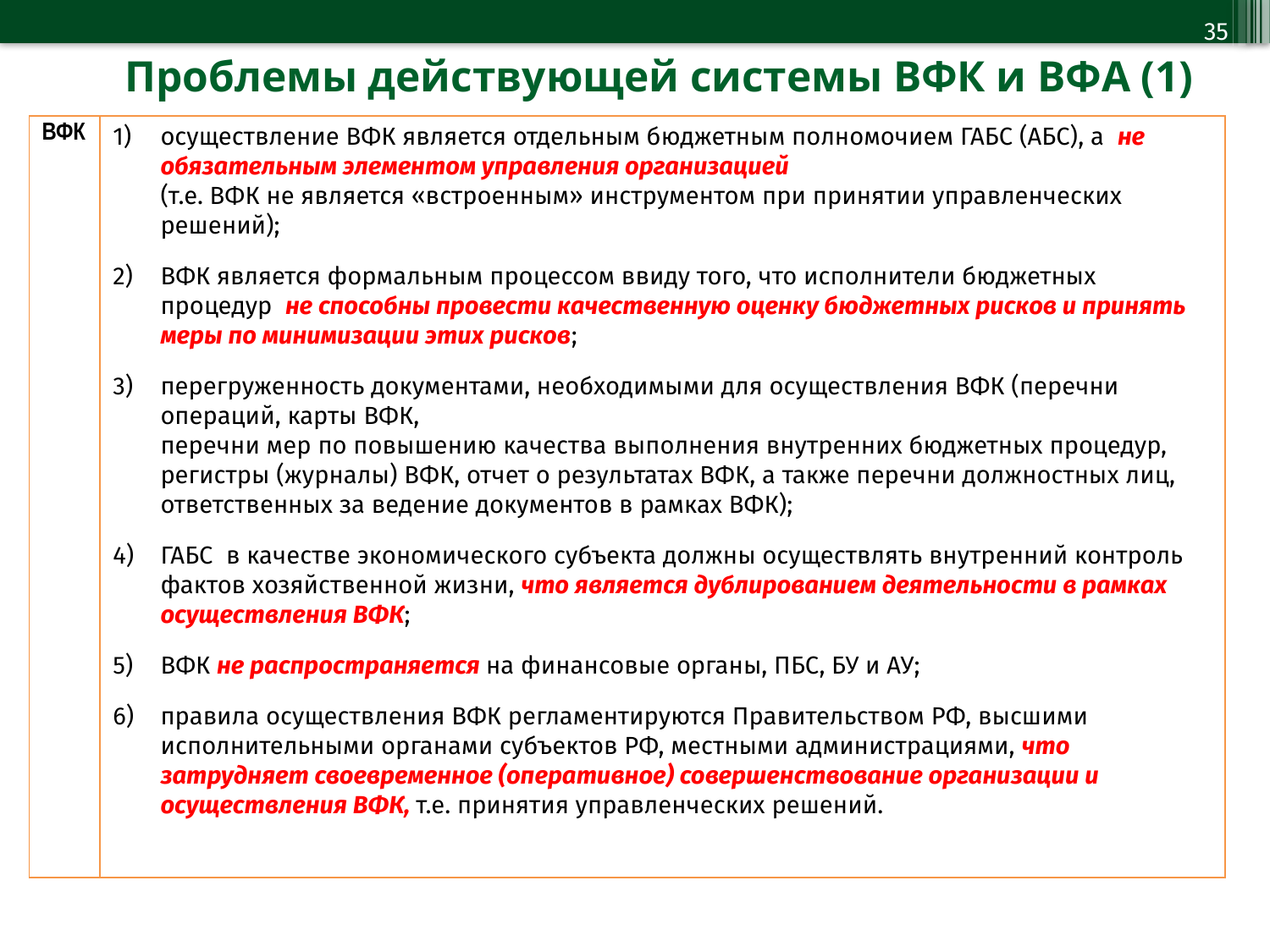

35
Проблемы действующей системы ВФК и ВФА (1)
| ВФК | осуществление ВФК является отдельным бюджетным полномочием ГАБС (АБС), а не обязательным элементом управления организацией (т.е. ВФК не является «встроенным» инструментом при принятии управленческих решений); ВФК является формальным процессом ввиду того, что исполнители бюджетных процедур не способны провести качественную оценку бюджетных рисков и принять меры по минимизации этих рисков; перегруженность документами, необходимыми для осуществления ВФК (перечни операций, карты ВФК, перечни мер по повышению качества выполнения внутренних бюджетных процедур, регистры (журналы) ВФК, отчет о результатах ВФК, а также перечни должностных лиц, ответственных за ведение документов в рамках ВФК); ГАБС в качестве экономического субъекта должны осуществлять внутренний контроль фактов хозяйственной жизни, что является дублированием деятельности в рамках осуществления ВФК; ВФК не распространяется на финансовые органы, ПБС, БУ и АУ; правила осуществления ВФК регламентируются Правительством РФ, высшими исполнительными органами субъектов РФ, местными администрациями, что затрудняет своевременное (оперативное) совершенствование организации и осуществления ВФК, т.е. принятия управленческих решений. |
| --- | --- |